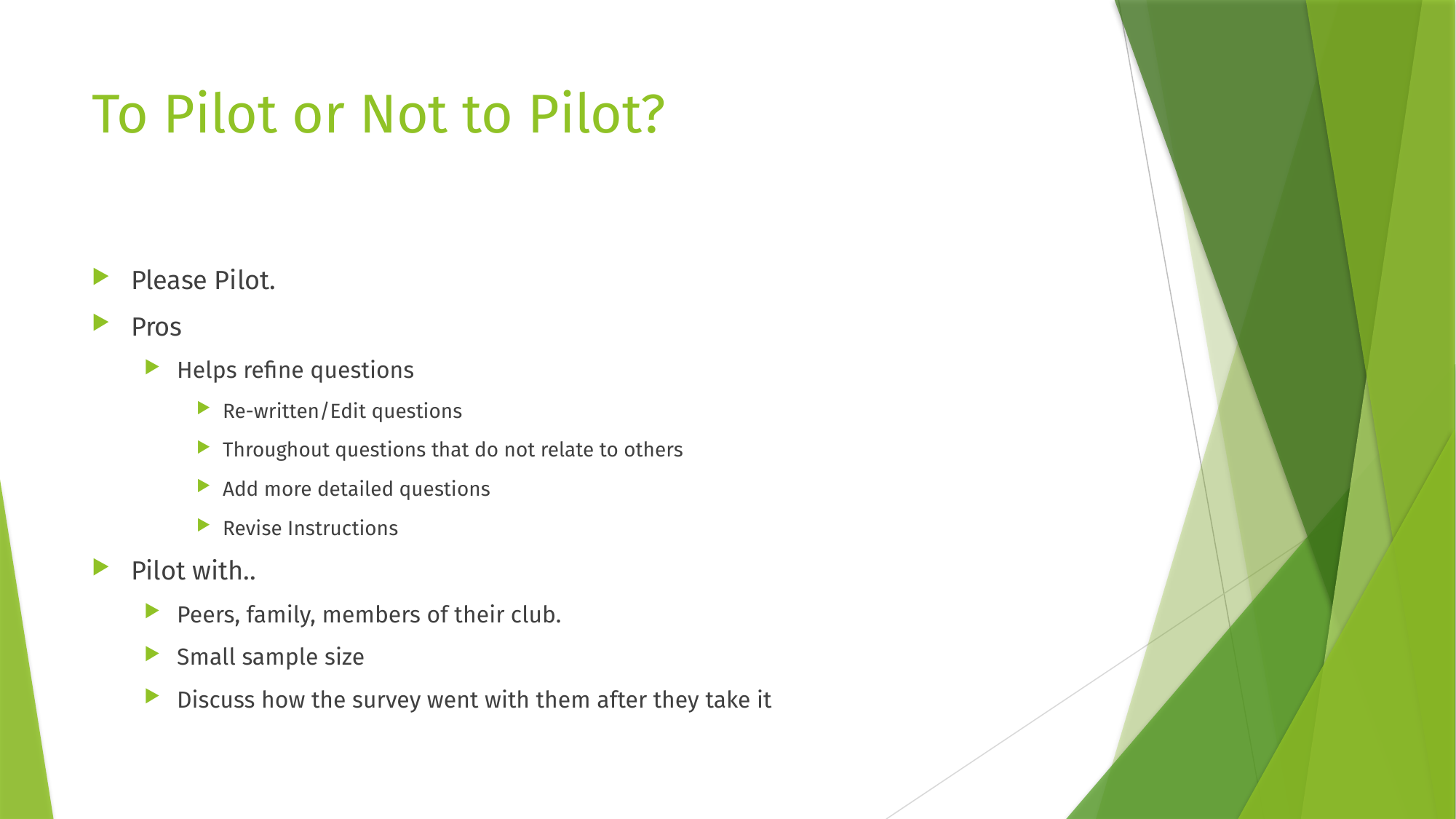

# To Pilot or Not to Pilot?
Please Pilot.
Pros
Helps refine questions
Re-written/Edit questions
Throughout questions that do not relate to others
Add more detailed questions
Revise Instructions
Pilot with..
Peers, family, members of their club.
Small sample size
Discuss how the survey went with them after they take it